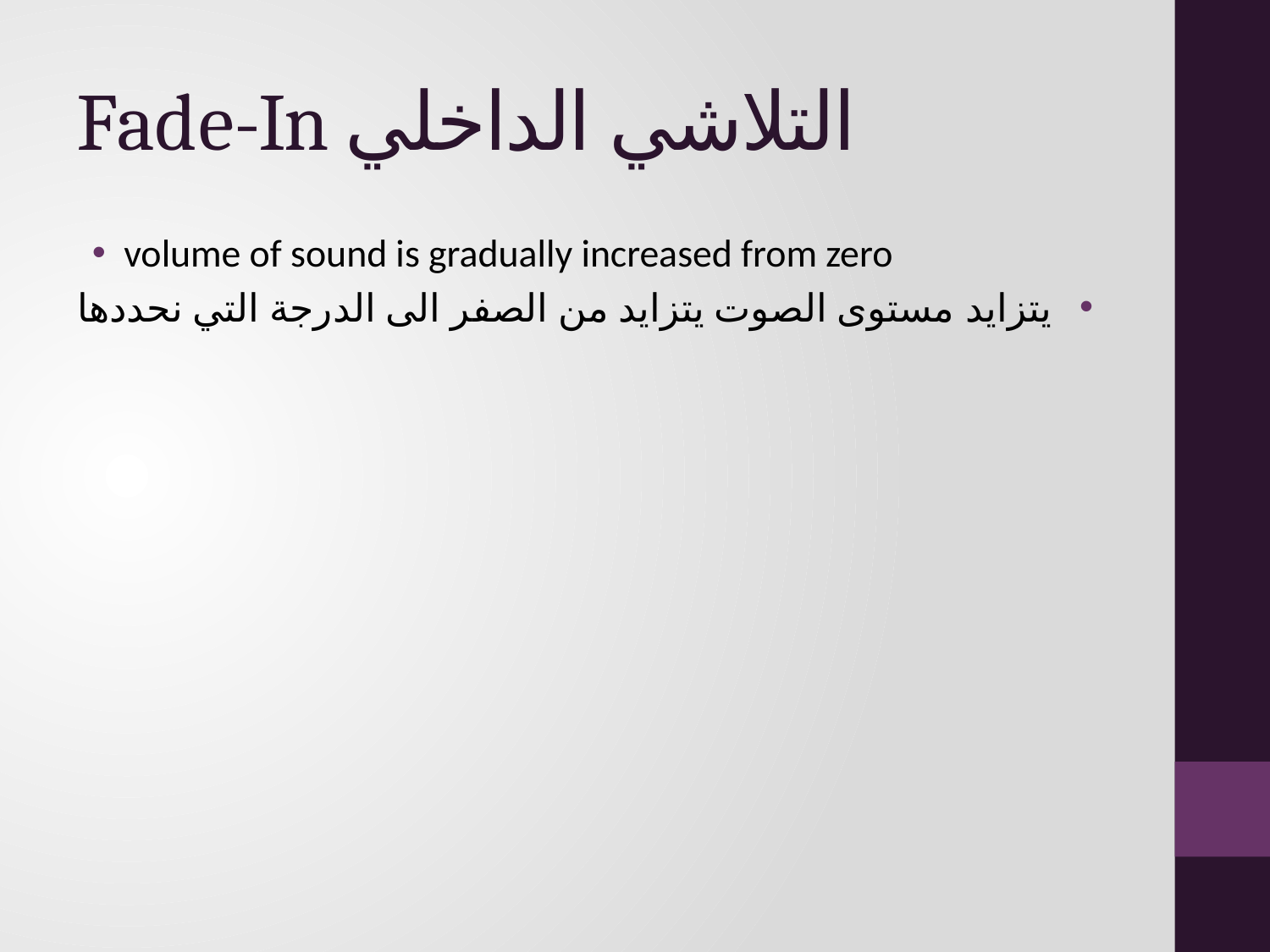

# Fade-In التلاشي الداخلي
volume of sound is gradually increased from zero
 يتزايد مستوى الصوت يتزايد من الصفر الى الدرجة التي نحددها